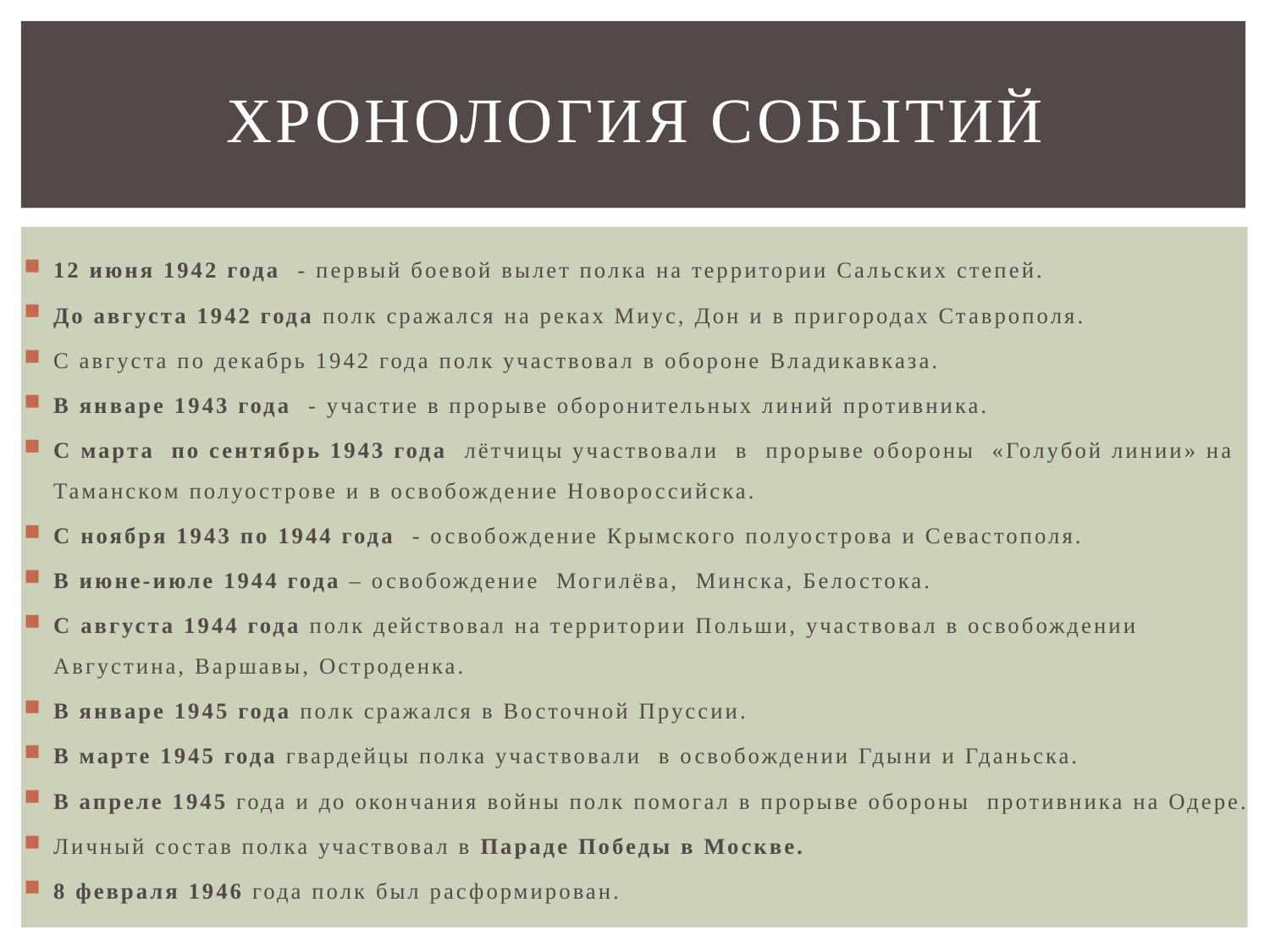

# ХРОНОЛОГИЯ СОБЫТИЙ
12 июня 1942 года  - первый боевой вылет полка на территории Сальских степей.
До августа 1942 года полк сражался на реках Миус, Дон и в пригородах Ставрополя.
С августа по декабрь 1942 года полк участвовал в обороне Владикавказа.
В январе 1943 года  - участие в прорыве оборонительных линий противника.
С марта  по сентябрь 1943 года  лётчицы участвовали  в  прорыве обороны  «Голубой линии» на Таманском полуострове и в освобождение Новороссийска.
С ноября 1943 по 1944 года  - освобождение Крымского полуострова и Севастополя.
В июне-июле 1944 года – освобождение  Могилёва,  Минска, Белостока.
С августа 1944 года полк действовал на территории Польши, участвовал в освобождении Августина, Варшавы, Остроденка.
В январе 1945 года полк сражался в Восточной Пруссии.
В марте 1945 года гвардейцы полка участвовали  в освобождении Гдыни и Гданьска.
В апреле 1945 года и до окончания войны полк помогал в прорыве обороны  противника на Одере.
Личный состав полка участвовал в Параде Победы в Москве.
8 февраля 1946 года полк был расформирован.